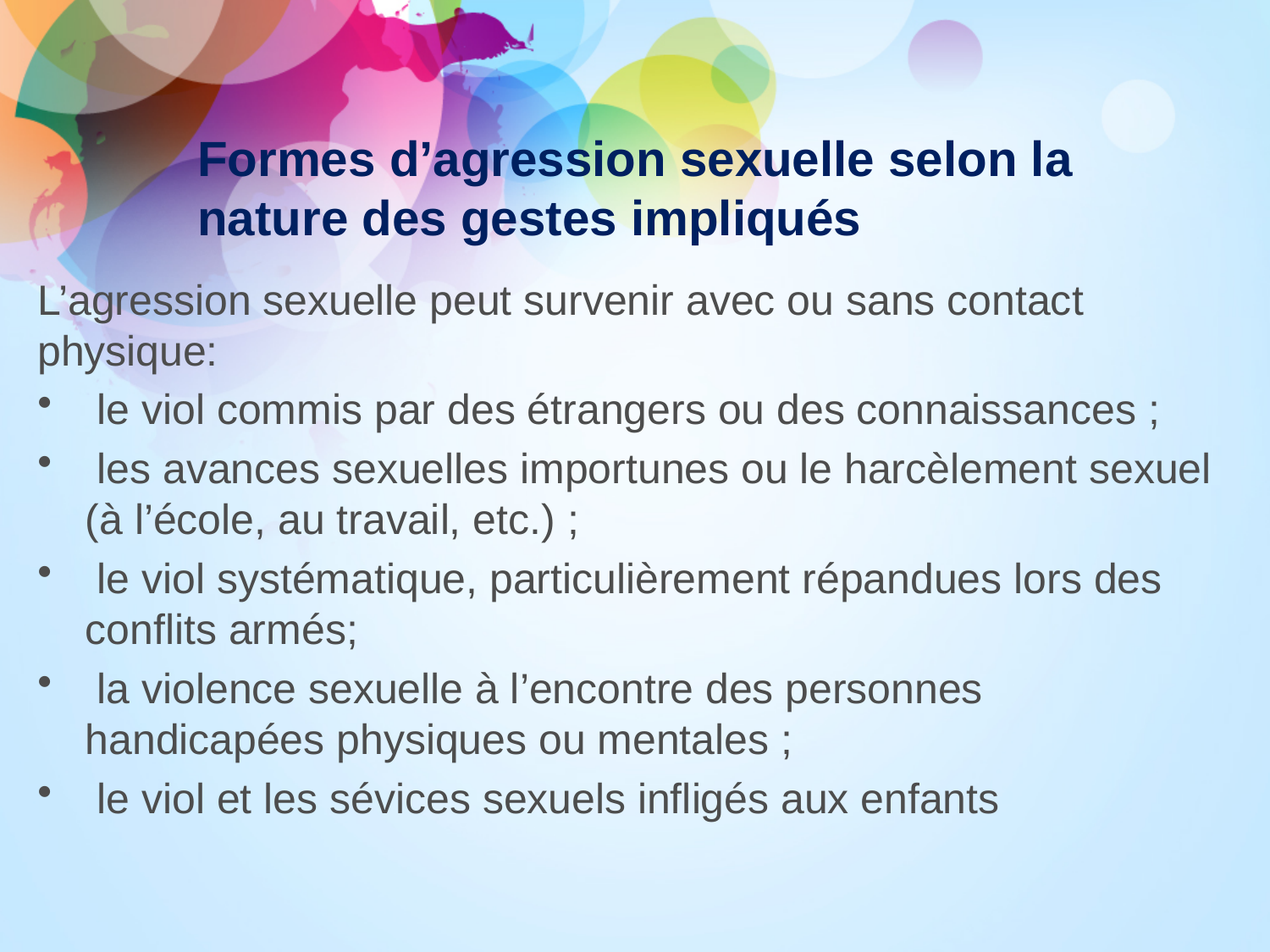

# Formes d’agression sexuelle selon la nature des gestes impliqués
L’agression sexuelle peut survenir avec ou sans contact physique:
 le viol commis par des étrangers ou des connaissances ;
 les avances sexuelles importunes ou le harcèlement sexuel (à l’école, au travail, etc.) ;
 le viol systématique, particulièrement répandues lors des conflits armés;
 la violence sexuelle à l’encontre des personnes handicapées physiques ou mentales ;
 le viol et les sévices sexuels infligés aux enfants